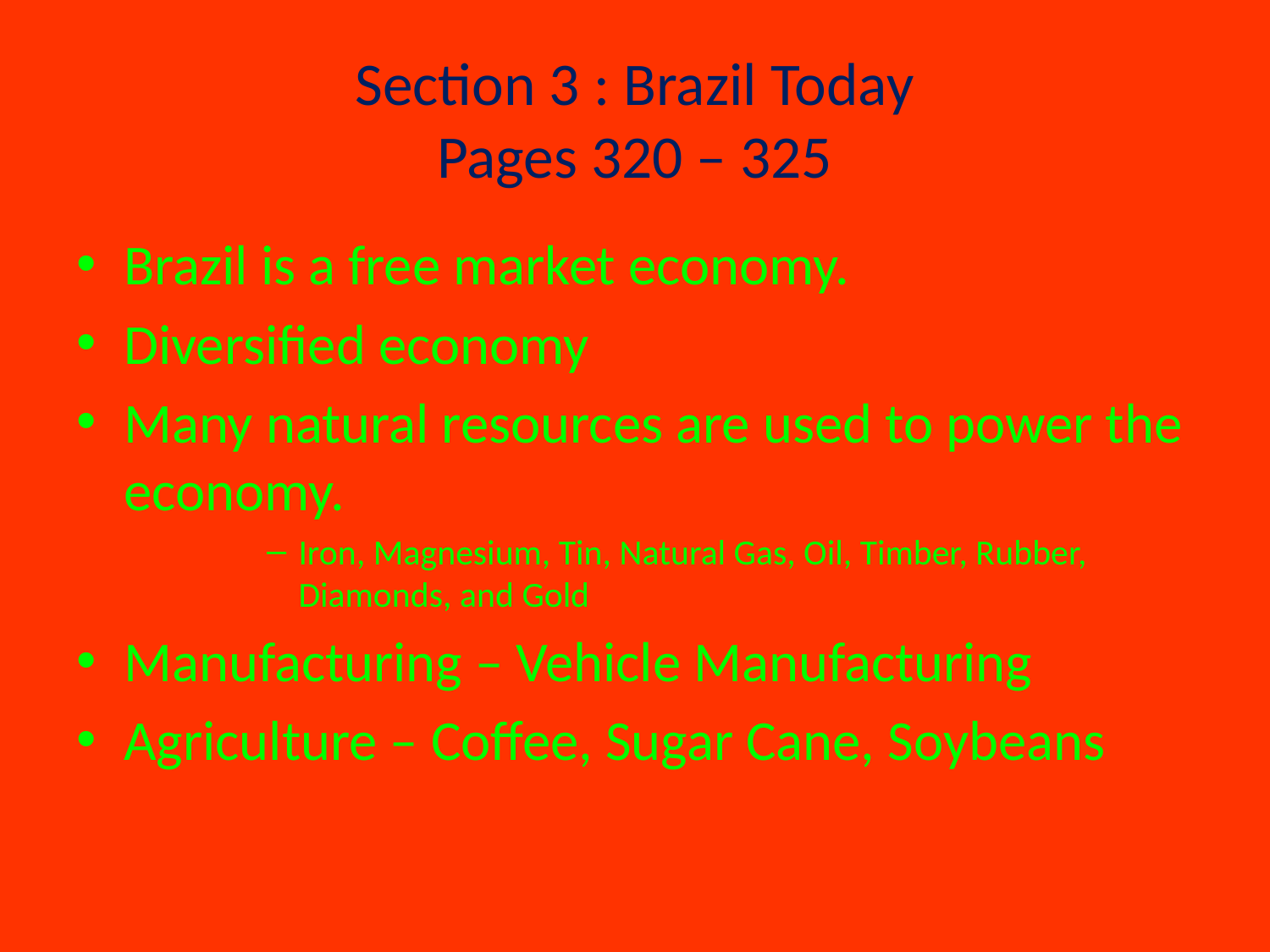

# Section 3 : Brazil Today Pages 320 – 325
Brazil is a free market economy.
Diversified economy
Many natural resources are used to power the economy.
Iron, Magnesium, Tin, Natural Gas, Oil, Timber, Rubber, Diamonds, and Gold
Manufacturing – Vehicle Manufacturing
Agriculture – Coffee, Sugar Cane, Soybeans